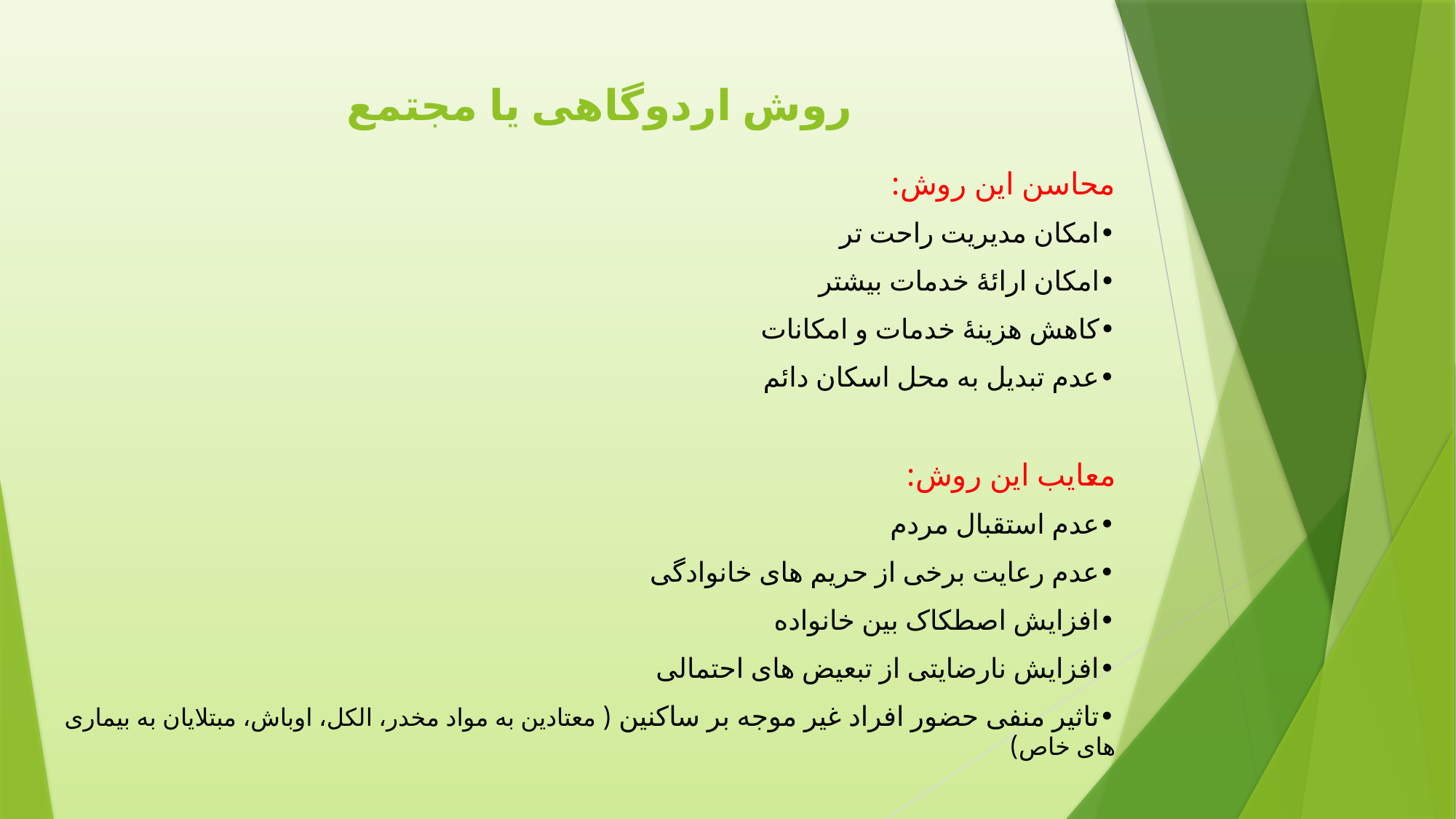

# روش اردوگاهی یا مجتمع
محاسن این روش:
•امکان مدیریت راحت تر
•امکان ارائۀ خدمات بیشتر
•کاهش هزینۀ خدمات و امکانات
•عدم تبدیل به محل اسکان دائم

معایب این روش:
•عدم استقبال مردم
•عدم رعایت برخی از حریم های خانوادگی
•افزایش اصطکاک بین خانواده
•افزایش نارضایتی از تبعیض های احتمالی
•تاثیر منفی حضور افراد غیر موجه بر ساکنین ( معتادین به مواد مخدر، الکل، اوباش، مبتلایان به بیماری های خاص)